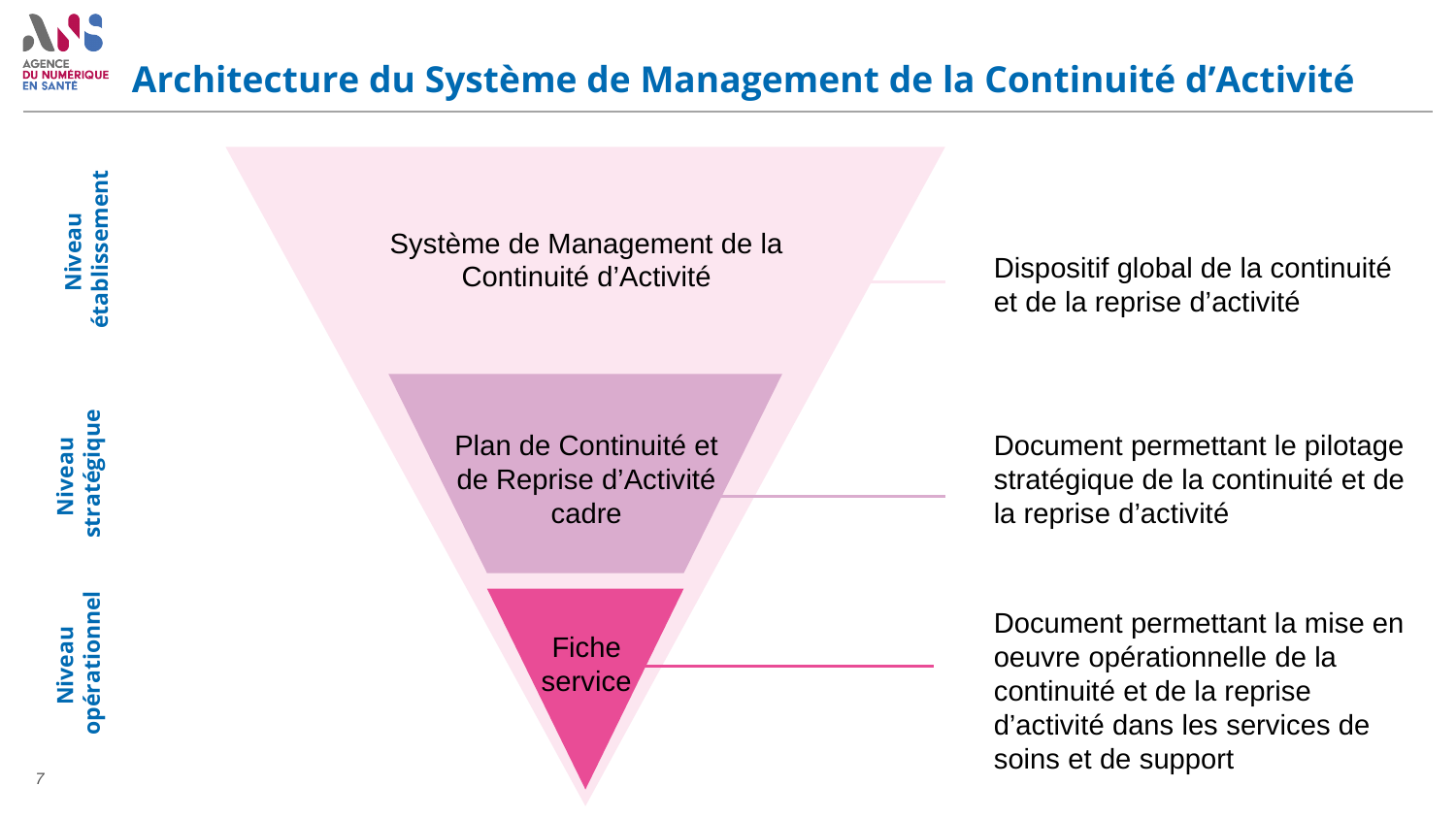

# Architecture du Système de Management de la Continuité d’Activité

Système de Management de la Continuité d’Activité
Niveau
établissement
Dispositif global de la continuité et de la reprise d’activité
Plan de Continuité et de Reprise d’Activité cadre

Document permettant le pilotage stratégique de la continuité et de la reprise d’activité
Niveau
stratégique
Document permettant la mise en oeuvre opérationnelle de la continuité et de la reprise d’activité dans les services de soins et de support
Fiche service
Niveau
 opérationnel
7